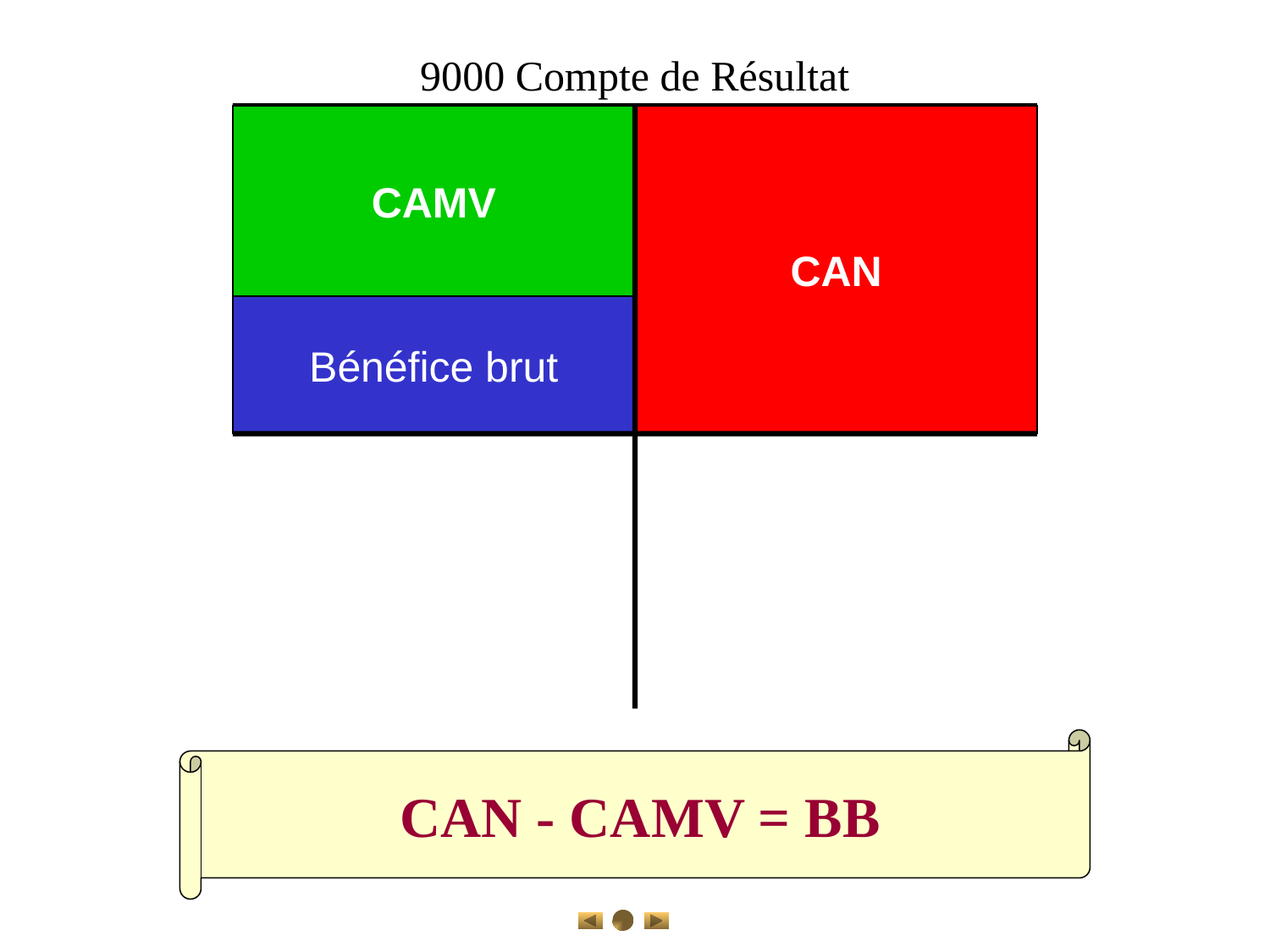

9000 Compte de Résultat

CAMV

CAN

Bénéfice brut

CAN - CAMV = BB